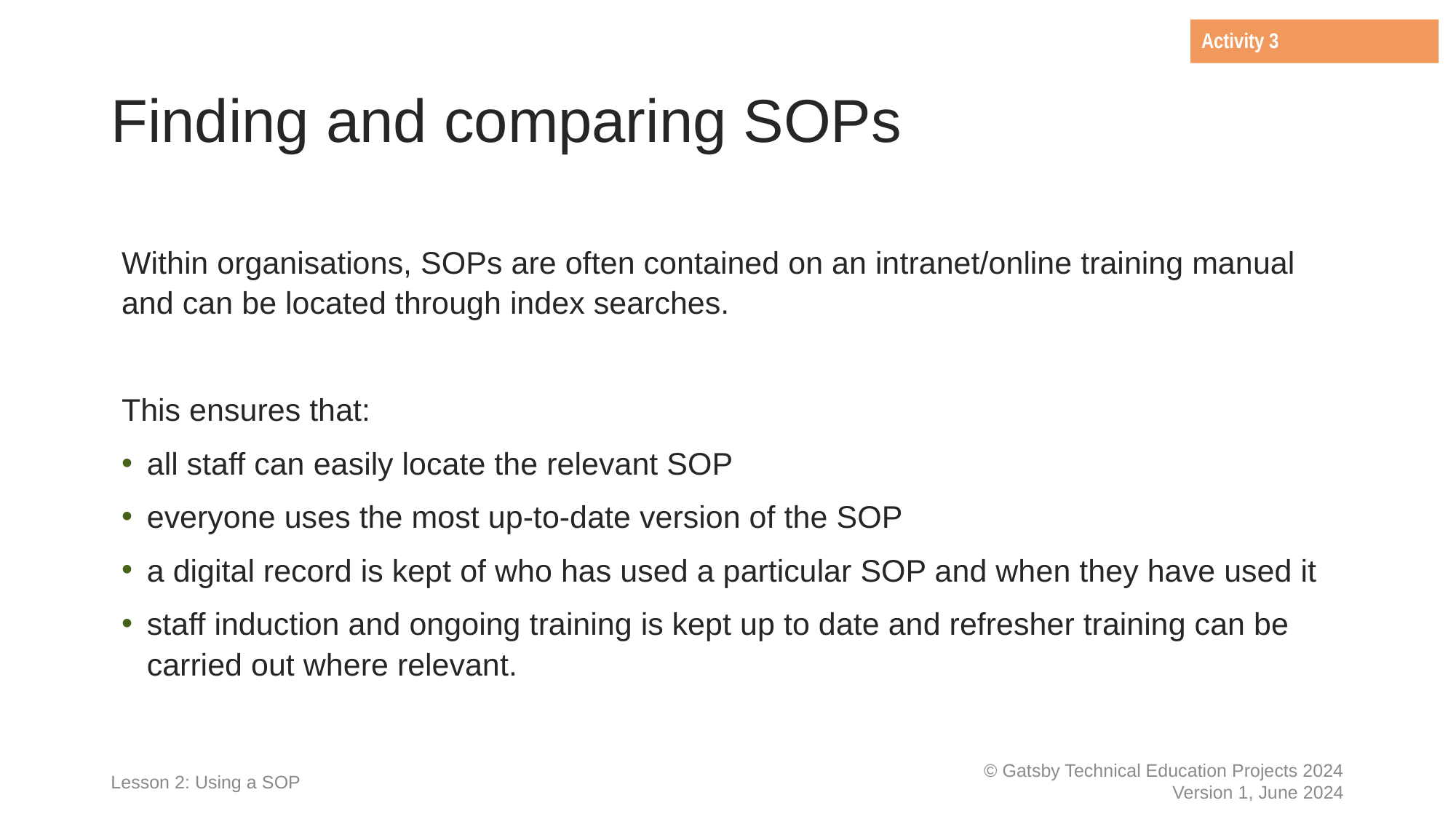

Activity 3
# Finding and comparing SOPs
Within organisations, SOPs are often contained on an intranet/online training manual and can be located through index searches.

This ensures that:
all staff can easily locate the relevant SOP
everyone uses the most up-to-date version of the SOP
a digital record is kept of who has used a particular SOP and when they have used it
staff induction and ongoing training is kept up to date and refresher training can be carried out where relevant.
Lesson 2: Using a SOP